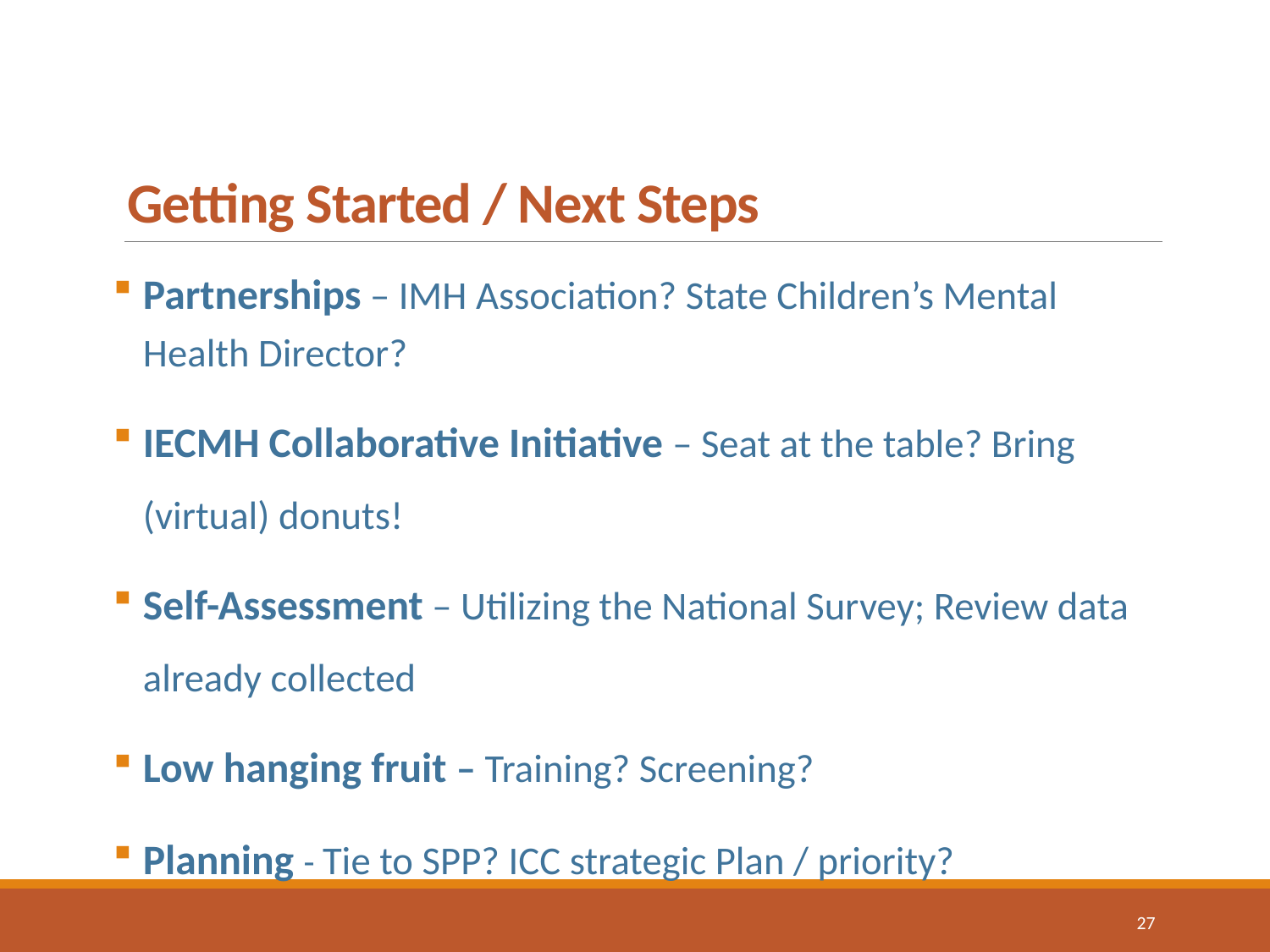

# Getting Started / Next Steps
Partnerships – IMH Association? State Children’s Mental Health Director?
IECMH Collaborative Initiative – Seat at the table? Bring (virtual) donuts!
Self-Assessment – Utilizing the National Survey; Review data already collected
Low hanging fruit – Training? Screening?
Planning - Tie to SPP? ICC strategic Plan / priority?

27